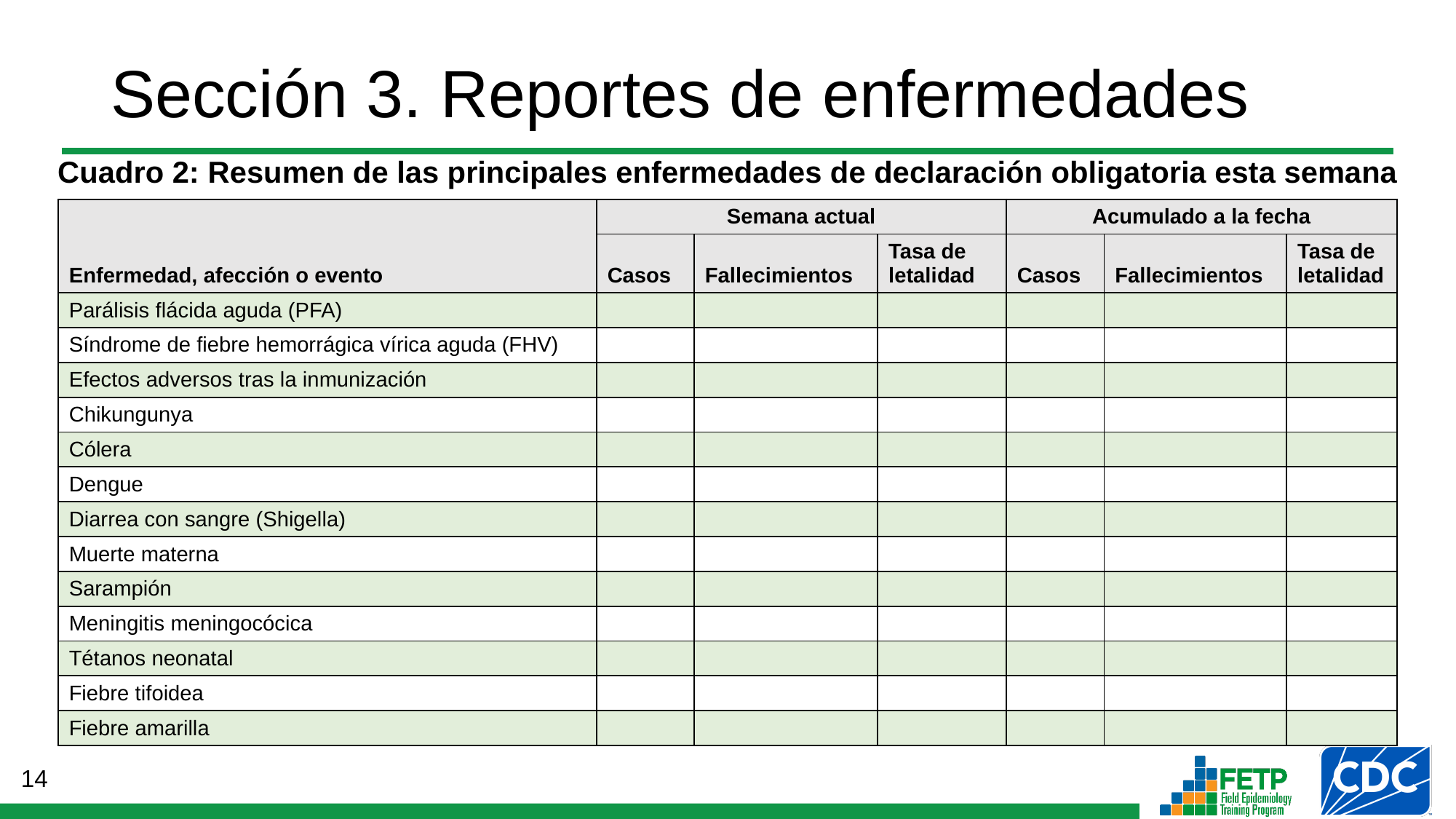

Sección 3. Reportes de enfermedades
Cuadro 2: Resumen de las principales enfermedades de declaración obligatoria esta semana
| Enfermedad, afección o evento | Semana actual |  |  | Acumulado a la fecha |  |  |
| --- | --- | --- | --- | --- | --- | --- |
| Enfermedad | Casos | Fallecimientos | Tasa de letalidad | Casos | Fallecimientos | Tasa de letalidad |
| Parálisis flácida aguda (PFA) |  |  |  |  |  |  |
| Síndrome de fiebre hemorrágica vírica aguda (FHV) |  |  |  |  |  |  |
| Efectos adversos tras la inmunización |  |  |  |  |  |  |
| Chikungunya |  |  |  |  |  |  |
| Cólera |  |  |  |  |  |  |
| Dengue |  |  |  |  |  |  |
| Diarrea con sangre (Shigella) |  |  |  |  |  |  |
| Muerte materna |  |  |  |  |  |  |
| Sarampión |  |  |  |  |  |  |
| Meningitis meningocócica |  |  |  |  |  |  |
| Tétanos neonatal |  |  |  |  |  |  |
| Fiebre tifoidea |  |  |  |  |  |  |
| Fiebre amarilla |  |  |  |  |  |  |